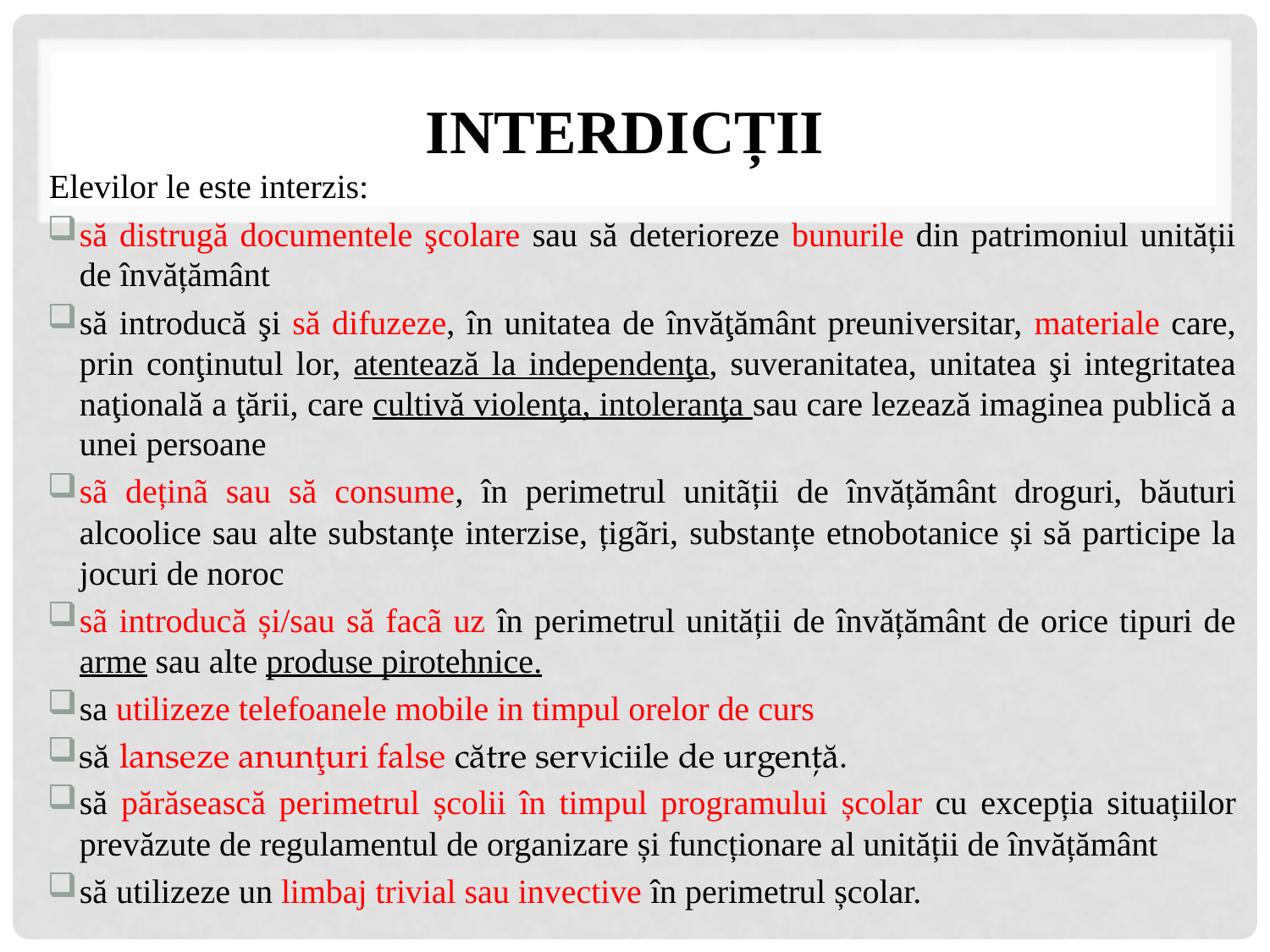

# Interdicții
	Elevilor le este interzis:
să distrugă documentele şcolare sau să deterioreze bunurile din patrimoniul unității de învățământ
să introducă şi să difuzeze, în unitatea de învăţământ preuniversitar, materiale care, prin conţinutul lor, atentează la independenţa, suveranitatea, unitatea şi integritatea naţională a ţării, care cultivă violenţa, intoleranţa sau care lezează imaginea publică a unei persoane
sã deținã sau să consume, în perimetrul unitãții de învățământ droguri, băuturi alcoolice sau alte substanțe interzise, țigãri, substanțe etnobotanice și să participe la jocuri de noroc
sã introducă și/sau să facã uz în perimetrul unității de învățământ de orice tipuri de arme sau alte produse pirotehnice.
sa utilizeze telefoanele mobile in timpul orelor de curs
să lanseze anunţuri false către serviciile de urgență.
să părăsească perimetrul școlii în timpul programului școlar cu excepția situațiilor prevăzute de regulamentul de organizare și funcționare al unității de învățământ
să utilizeze un limbaj trivial sau invective în perimetrul școlar.